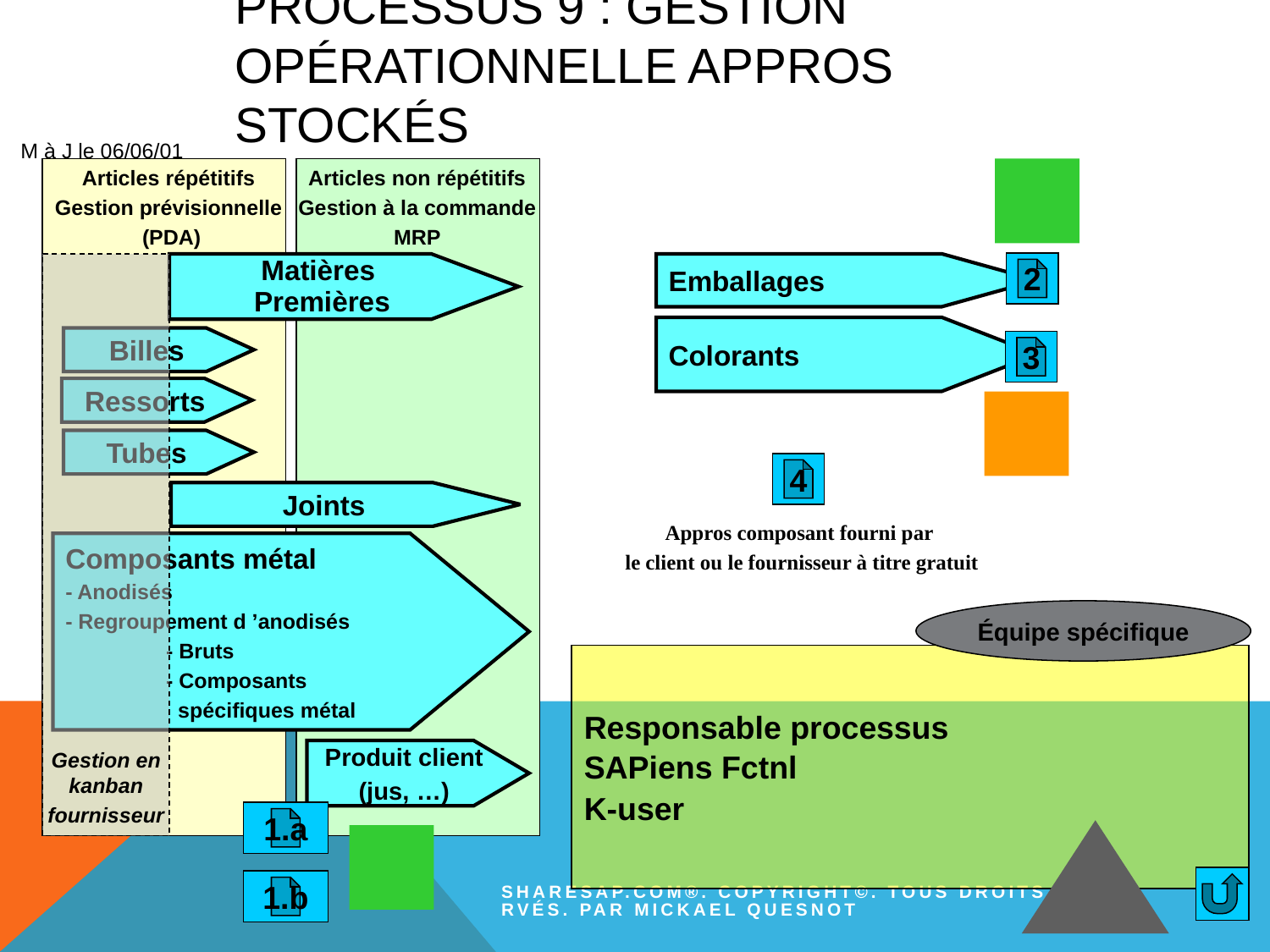

# Processus 9 : Gestion opérationnelle appros stockés

M à J le 06/06/01

Articles répétitifs
Gestion prévisionnelle
 (PDA)
Articles non répétitifs
Gestion à la commande
MRP

2

Matières
Premières
Emballages
Colorants
Billes
3
Ressorts

Tubes
4
Joints
Appros composant fourni par
le client ou le fournisseur à titre gratuit
Composants métal
- Anodisés
- Regroupement d ’anodisés
                 - Bruts
                 - Composants
                   spécifiques métal
Équipe spécifique
Responsable processus
SAPiens Fctnl
K-user
Gestion en kanban
fournisseur
Produit client
(jus, …)
1.a

1.b

Sharesap.com®. Copyright©. Tous droits réservés. Par Mickael QUESNOT